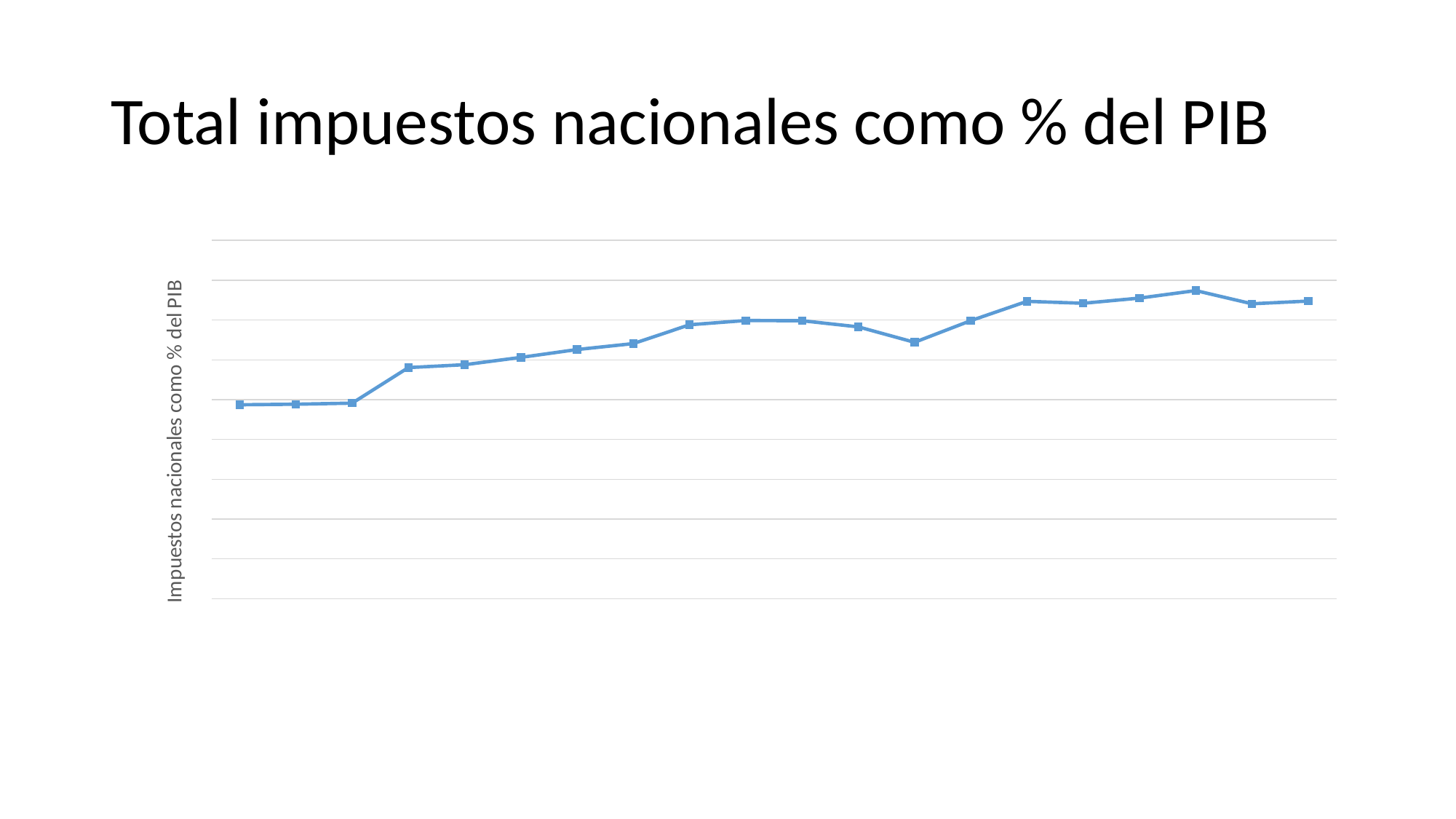

# Total impuestos nacionales como % del PIB

### Chart

| Category |  |
|---|---|
| 1998 | 9.742524669736724 |
| 1999 | 9.7713533349117 |
| 2000 | 9.82551759320013 |
| 2001 | 11.610307828982956 |
| 2002 | 11.755416820063667 |
| 2003 | 12.122625581905407 |
| 2004 | 12.517614210826554 |
| 2005 | 12.81517879105823 |
| 2006 | 13.759998911492637 |
| 2007 | 13.97489371193513 |
| 2008 | 13.962639479927596 |
| 2009 | 13.655244437294781 |
| 2010 | 12.880730666217122 |
| 2011 | 13.965071486667558 |
| 2012 | 14.938344283037006 |
| 2013 | 14.840710935015913 |
| 2014 | 15.099705694170645 |
| 2015 | 15.476475143876609 |
| 2016 (p)  | 14.815183894102631 |
| 2017 (p)  | 14.950851966795433 |